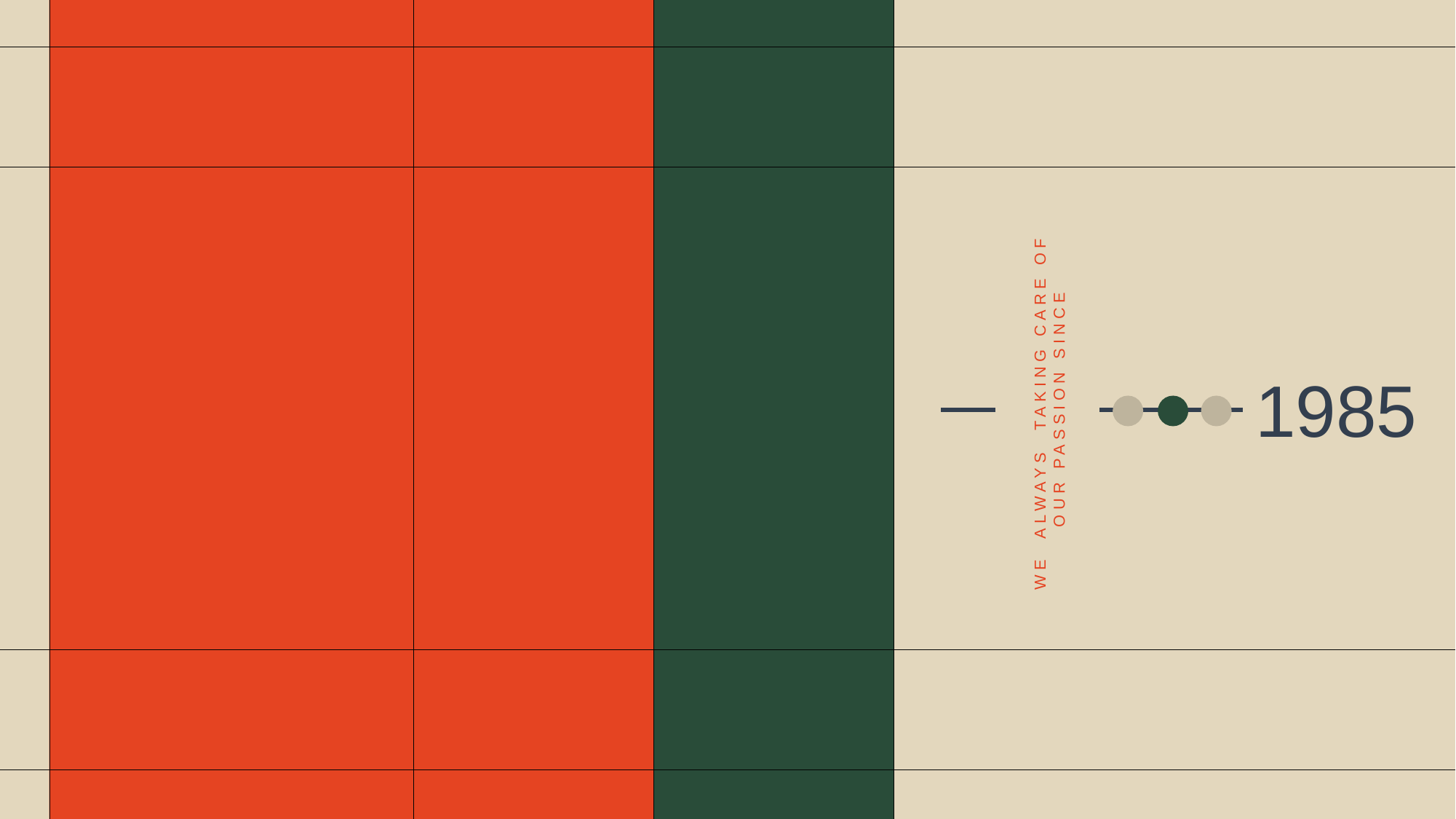

1985
WE  ALWAYS  TAKING CARE OF
OUR PASSION SINCE